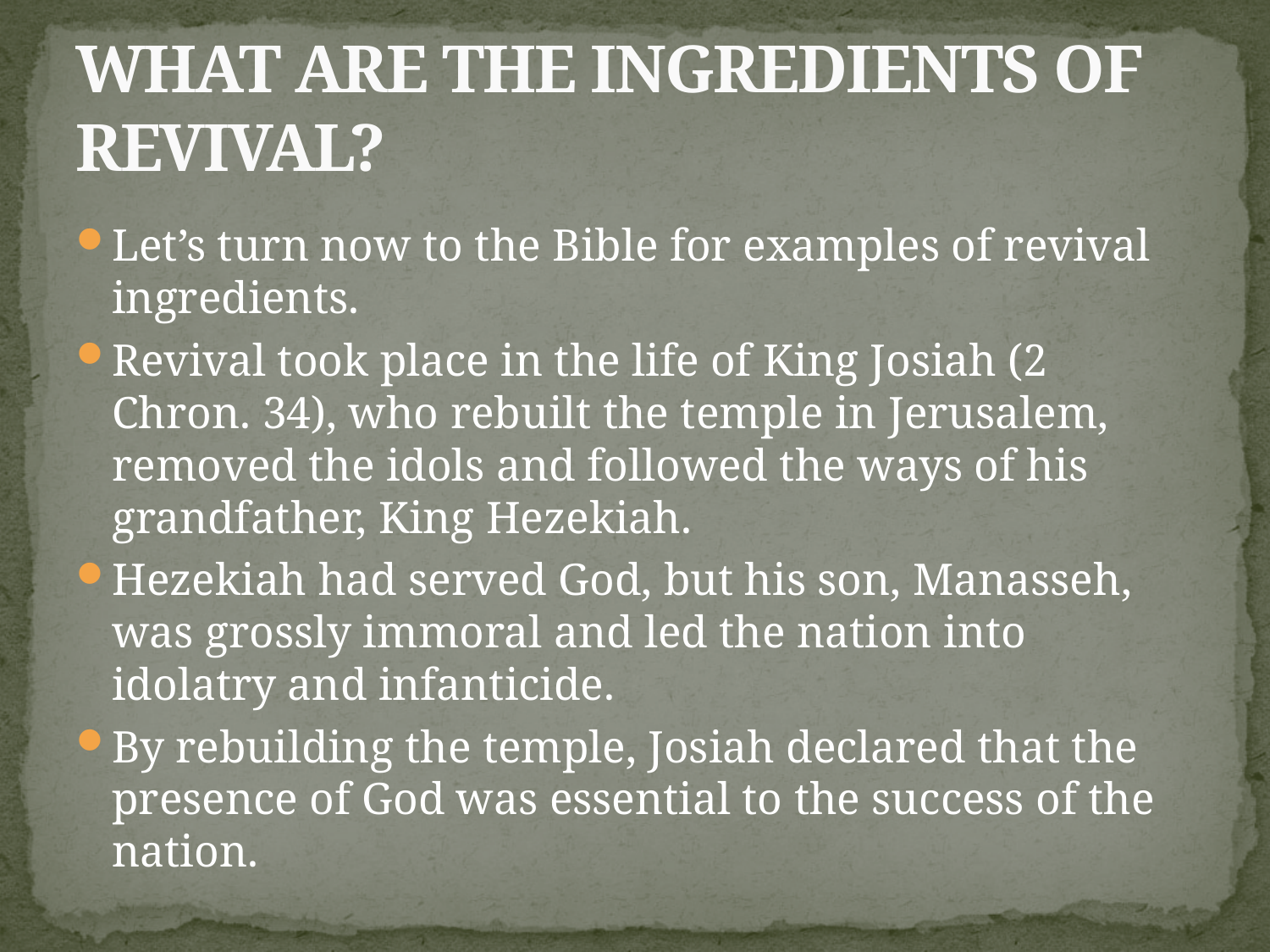

# What Are the Ingredients of Revival?
Let’s turn now to the Bible for examples of revival ingredients.
Revival took place in the life of King Josiah (2 Chron. 34), who rebuilt the temple in Jerusalem, removed the idols and followed the ways of his grandfather, King Hezekiah.
Hezekiah had served God, but his son, Manasseh, was grossly immoral and led the nation into idolatry and infanticide.
By rebuilding the temple, Josiah declared that the presence of God was essential to the success of the nation.